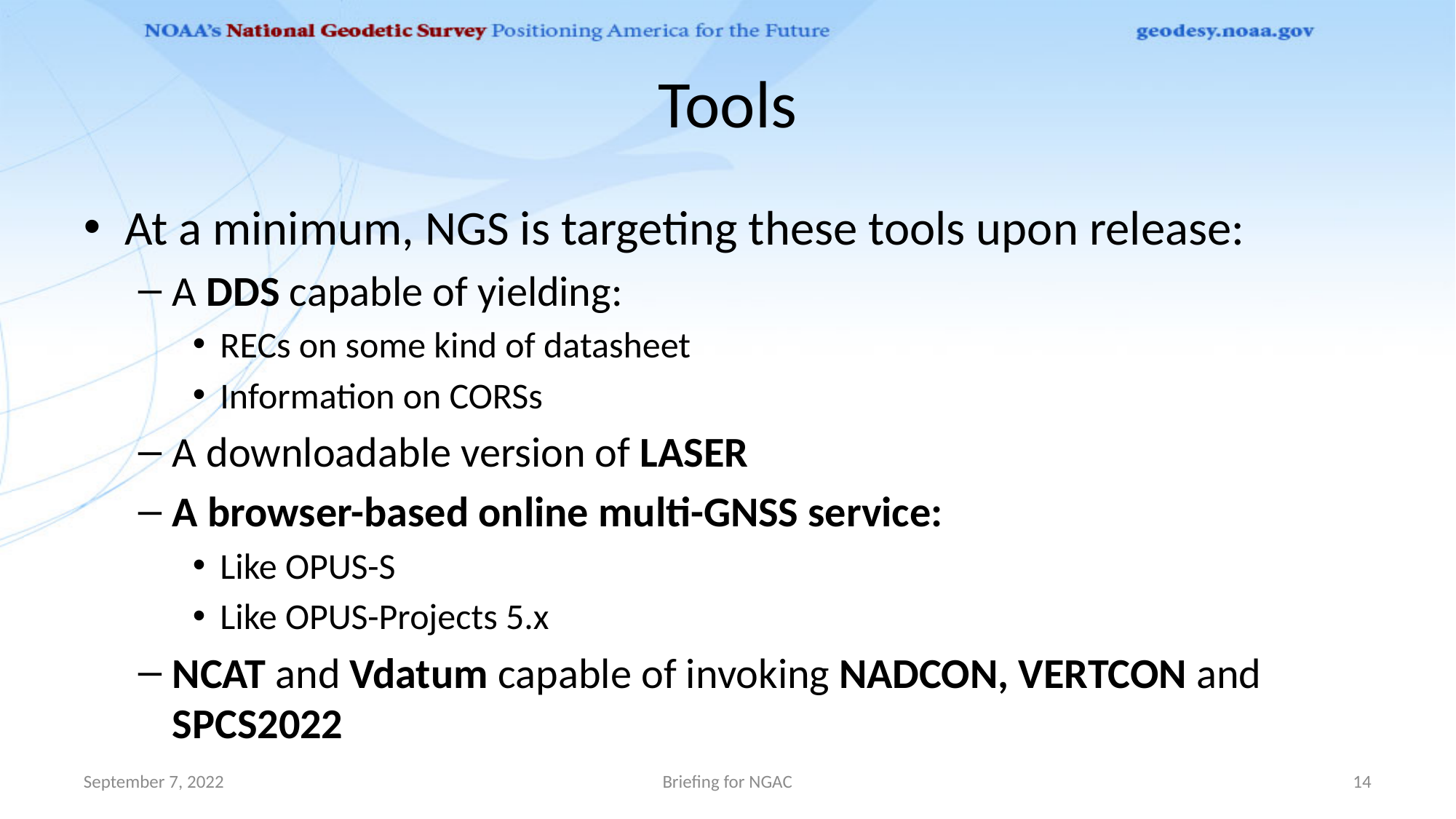

# Tools
At a minimum, NGS is targeting these tools upon release:
A DDS capable of yielding:
RECs on some kind of datasheet
Information on CORSs
A downloadable version of LASER
A browser-based online multi-GNSS service:
Like OPUS-S
Like OPUS-Projects 5.x
NCAT and Vdatum capable of invoking NADCON, VERTCON and SPCS2022
September 7, 2022
Briefing for NGAC
14